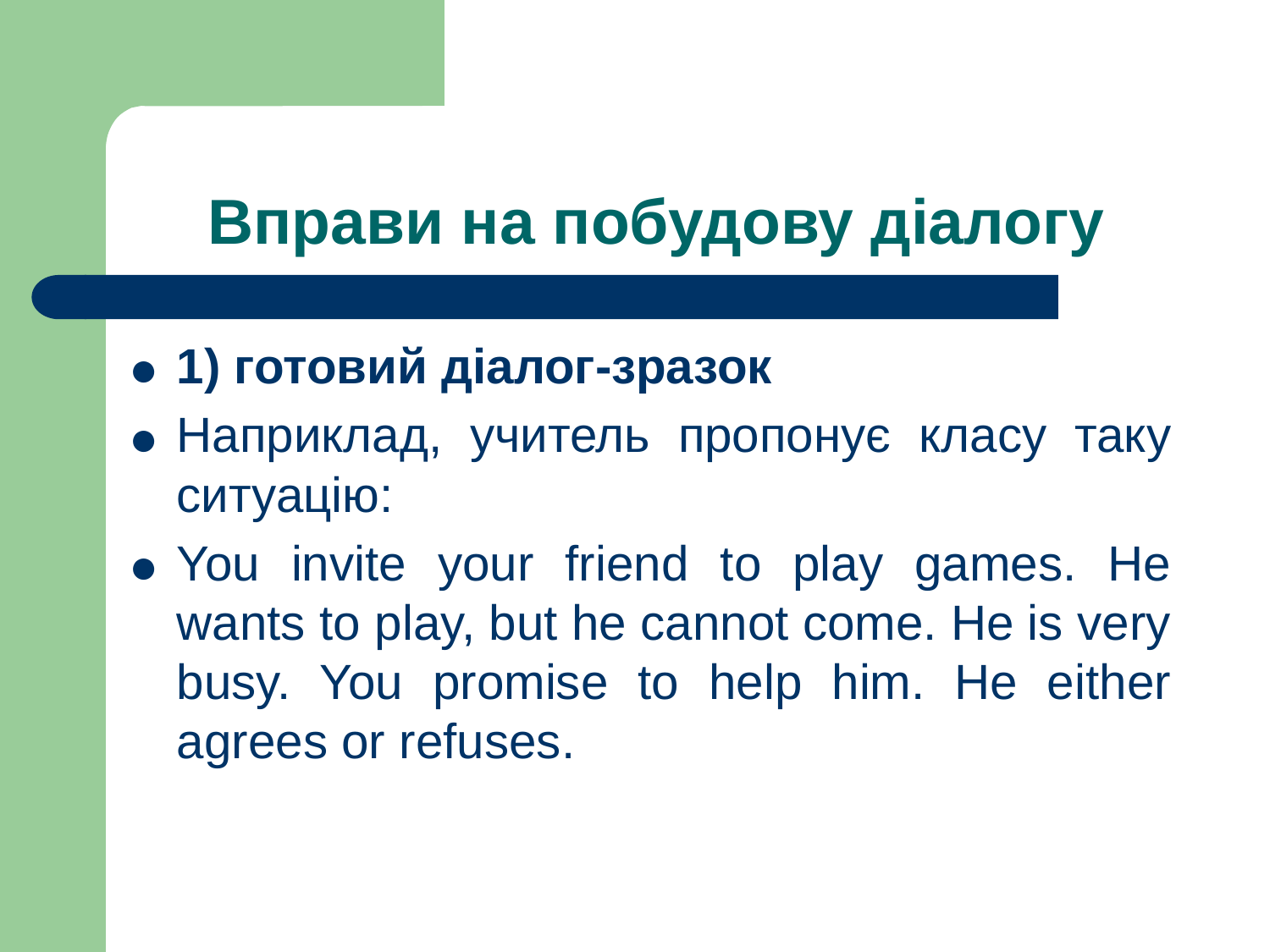

# Вправи на побудову діалогу
1) готовий діалог-зразок
Наприклад, учитель пропонує класу таку ситуацію:
You invite your friend to play games. He wants to play, but he cannot come. He is very busy. You promise to help him. He either agrees or refuses.